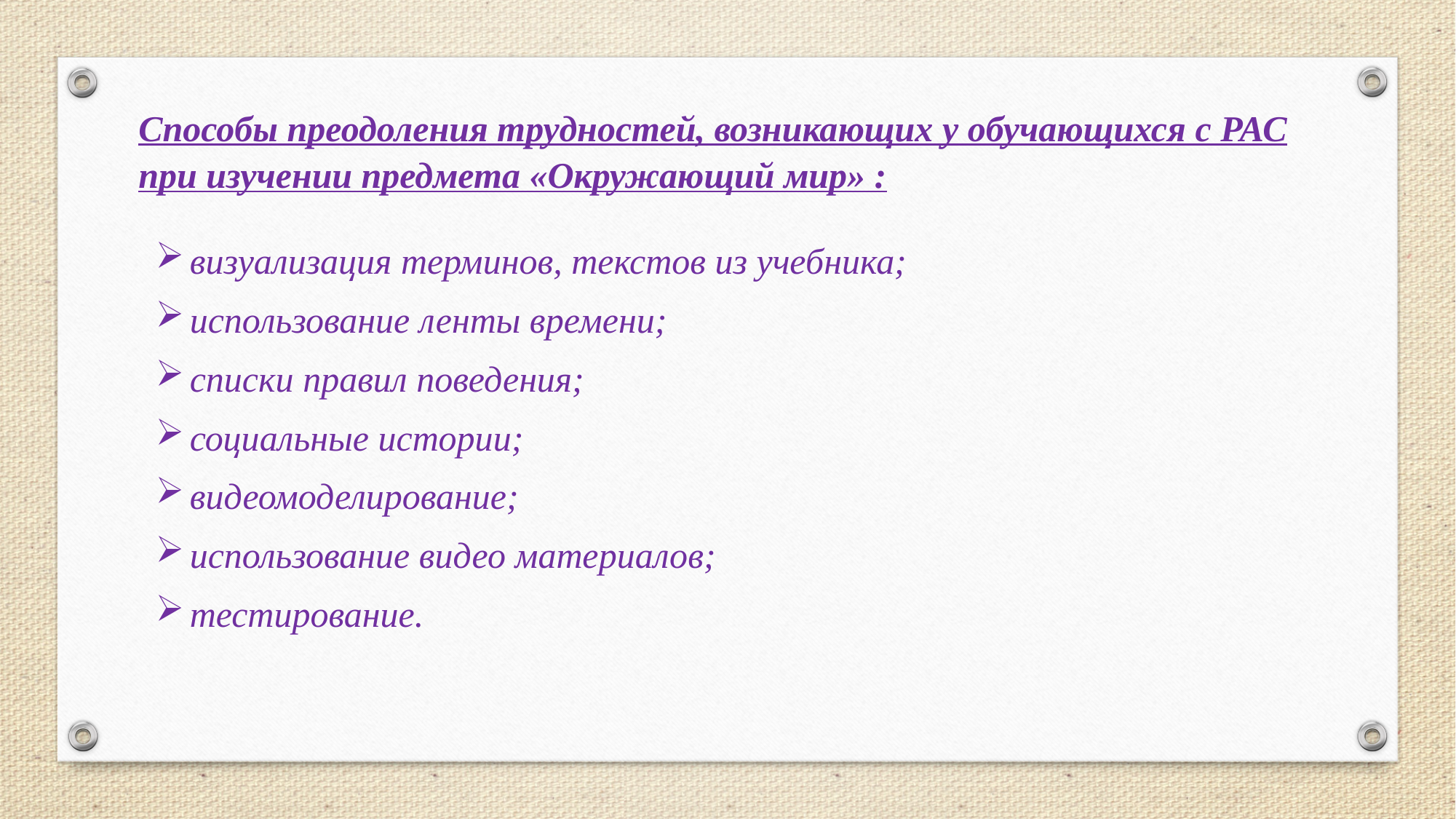

Способы преодоления трудностей, возникающих у обучающихся с РАС при изучении предмета «Окружающий мир» :
визуализация терминов, текстов из учебника;
использование ленты времени;
списки правил поведения;
социальные истории;
видеомоделирование;
использование видео материалов;
тестирование.